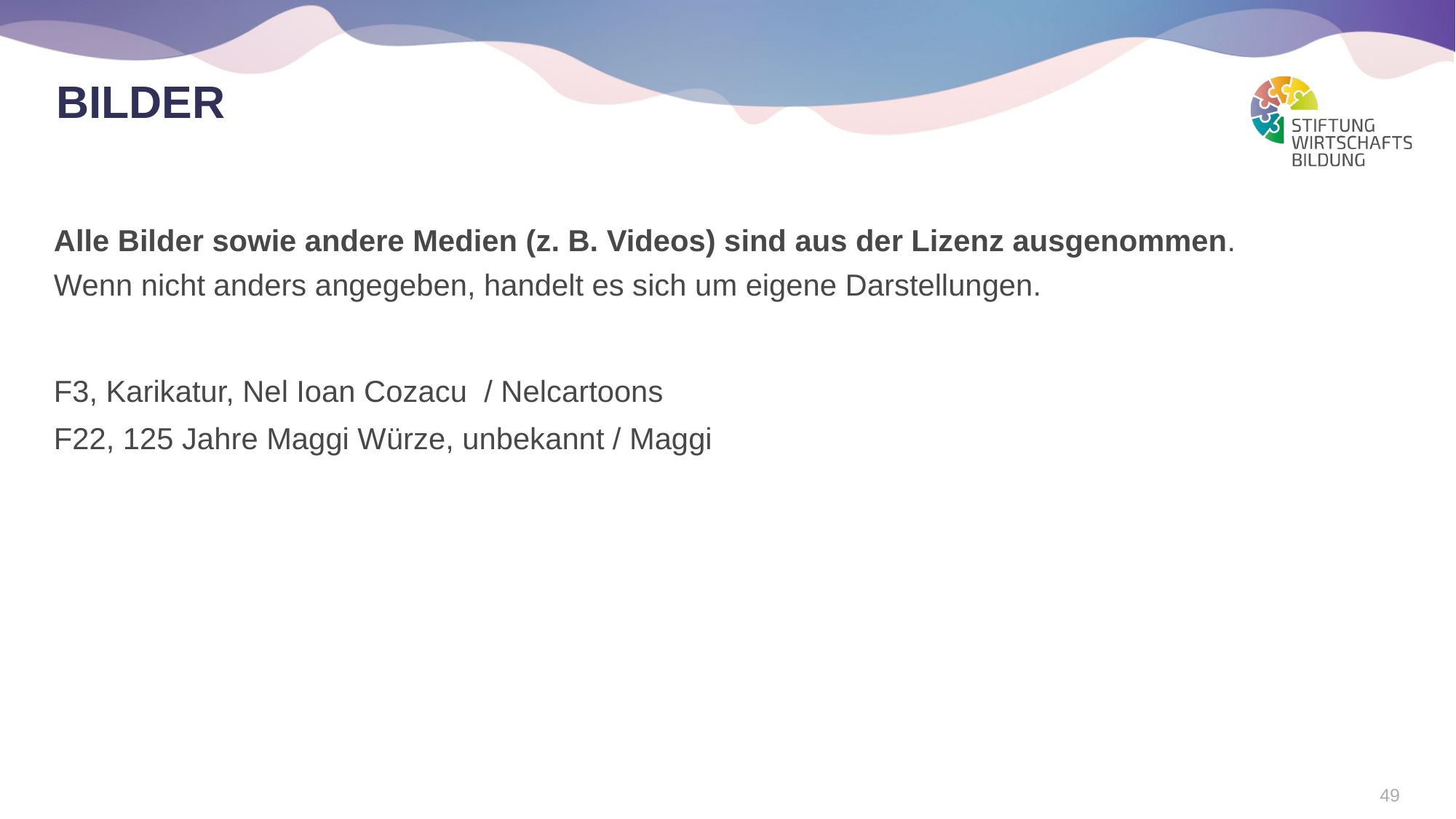

# Bilder
Alle Bilder sowie andere Medien (z. B. Videos) sind aus der Lizenz ausgenommen.
Wenn nicht anders angegeben, handelt es sich um eigene Darstellungen.

F3, Karikatur, Nel Ioan Cozacu  / Nelcartoons
F22, 125 Jahre Maggi Würze, unbekannt / Maggi
49